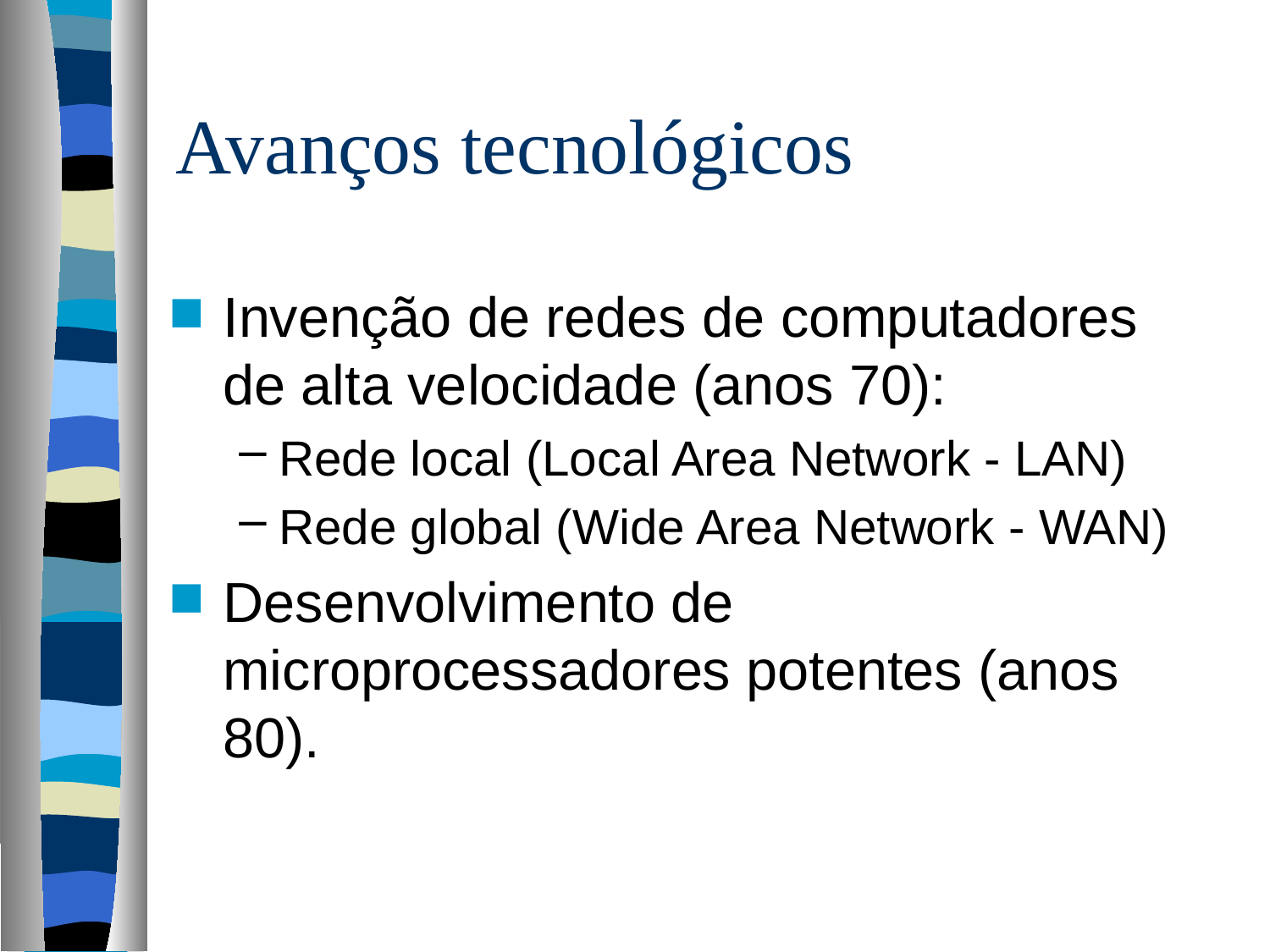

# Avanços tecnológicos
Invenção de redes de computadores  de alta velocidade (anos 70):
Rede local (Local Area Network - LAN)
Rede global (Wide Area Network - WAN)
Desenvolvimento de microprocessadores potentes (anos 80).